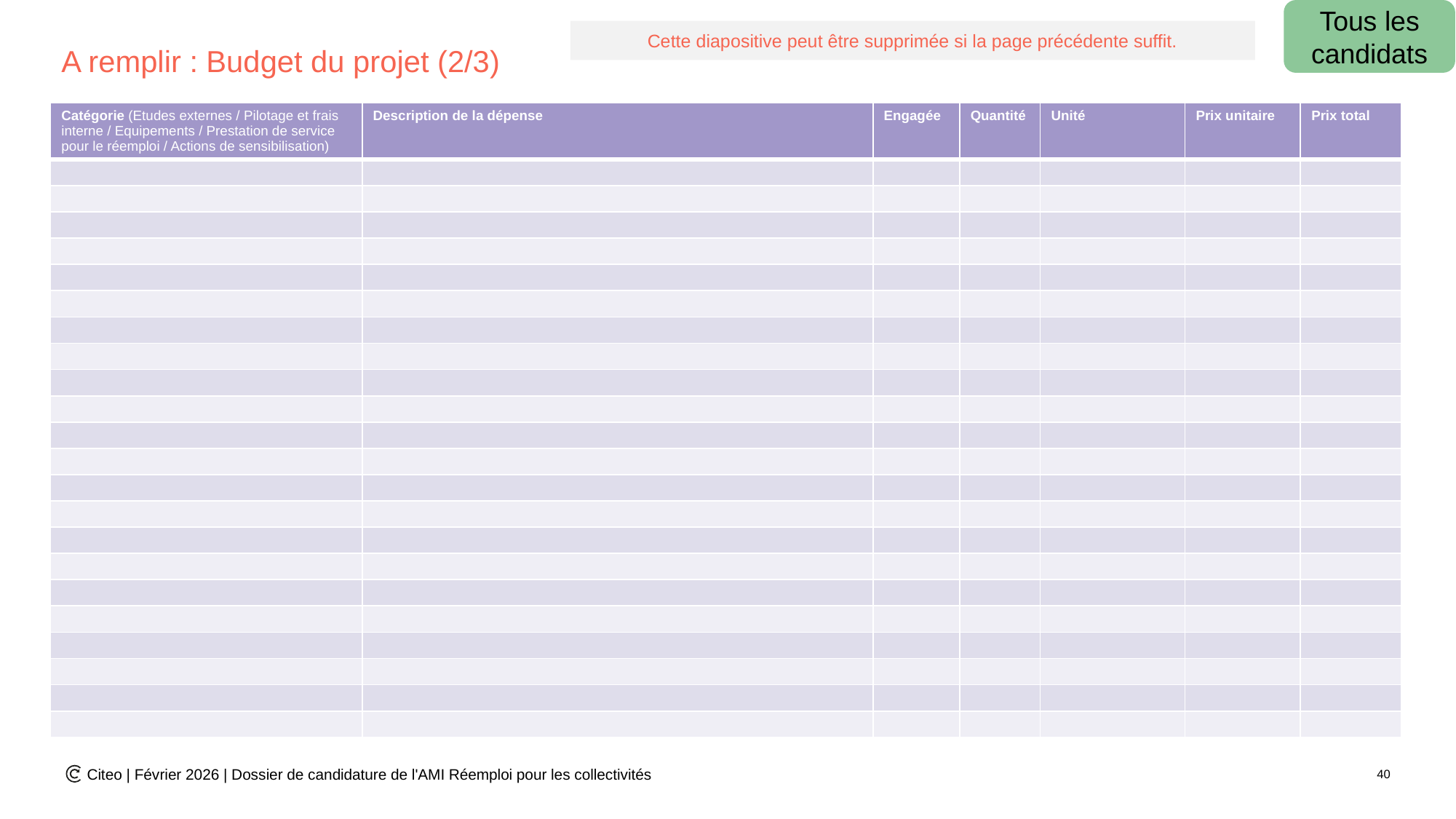

Tous les candidats
# A remplir : Budget du projet (2/3)
Cette diapositive peut être supprimée si la page précédente suffit.
| Catégorie (Etudes externes / Pilotage et frais interne / Equipements / Prestation de service pour le réemploi / Actions de sensibilisation) | Description de la dépense | Engagée | Quantité | Unité | Prix unitaire | Prix total |
| --- | --- | --- | --- | --- | --- | --- |
|  |  |  |  |  |  |  |
|  |  |  |  |  |  |  |
|  |  |  |  |  |  |  |
|  |  |  |  |  |  |  |
|  |  |  |  |  |  |  |
|  |  |  |  |  |  |  |
|  |  |  |  |  |  |  |
|  |  |  |  |  |  |  |
|  |  |  |  |  |  |  |
|  |  |  |  |  |  |  |
|  |  |  |  |  |  |  |
|  |  |  |  |  |  |  |
|  |  |  |  |  |  |  |
|  |  |  |  |  |  |  |
|  |  |  |  |  |  |  |
|  |  |  |  |  |  |  |
|  |  |  |  |  |  |  |
|  |  |  |  |  |  |  |
|  |  |  |  |  |  |  |
|  |  |  |  |  |  |  |
|  |  |  |  |  |  |  |
|  |  |  |  |  |  |  |
Citeo | Février 2026 | Dossier de candidature de l'AMI Réemploi pour les collectivités
40